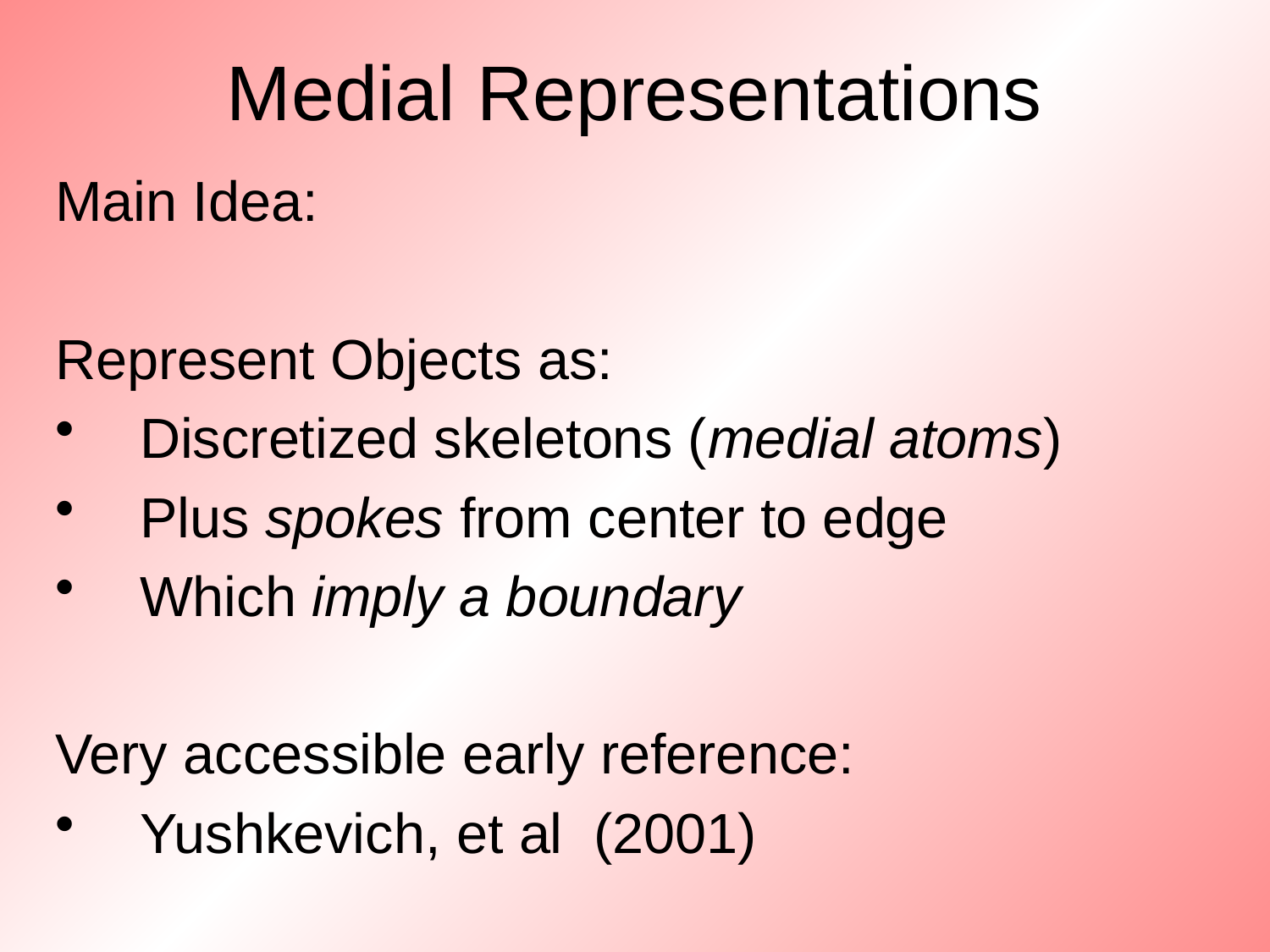

# Medial Representations
Main Idea:

Represent Objects as:
Discretized skeletons (medial atoms)
Plus spokes from center to edge
Which imply a boundary

Very accessible early reference:
Yushkevich, et al  (2001)